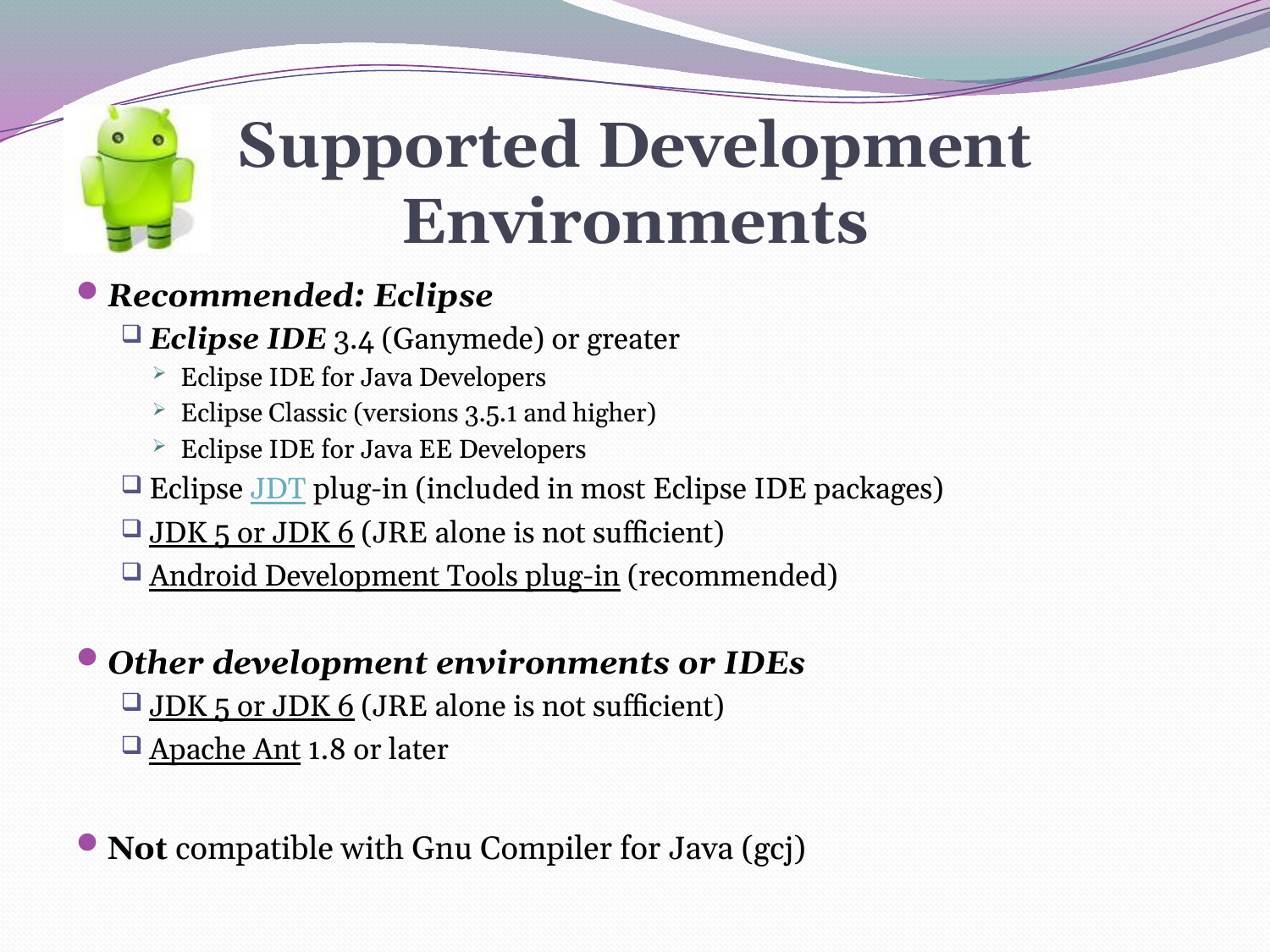

# Supported Development Environments
Recommended: Eclipse
Eclipse IDE 3.4 (Ganymede) or greater
Eclipse IDE for Java Developers
Eclipse Classic (versions 3.5.1 and higher)
Eclipse IDE for Java EE Developers
Eclipse JDT plug-in (included in most Eclipse IDE packages)
JDK 5 or JDK 6 (JRE alone is not sufficient)
Android Development Tools plug-in (recommended)

Other development environments or IDEs
JDK 5 or JDK 6 (JRE alone is not sufficient)
Apache Ant 1.8 or later

Not compatible with Gnu Compiler for Java (gcj)